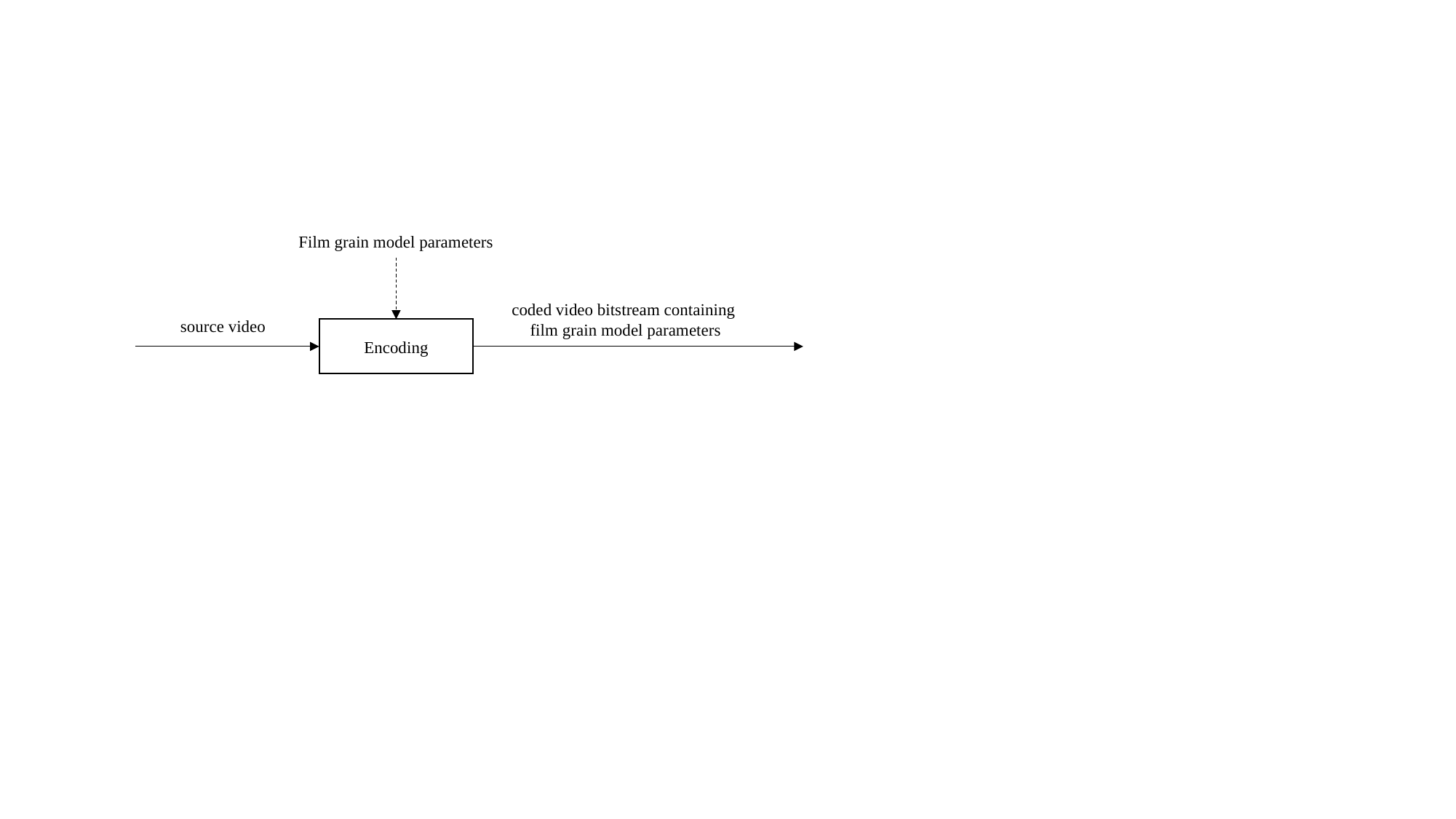

Film grain model parameters
coded video bitstream containing
film grain model parameters
source video
Encoding